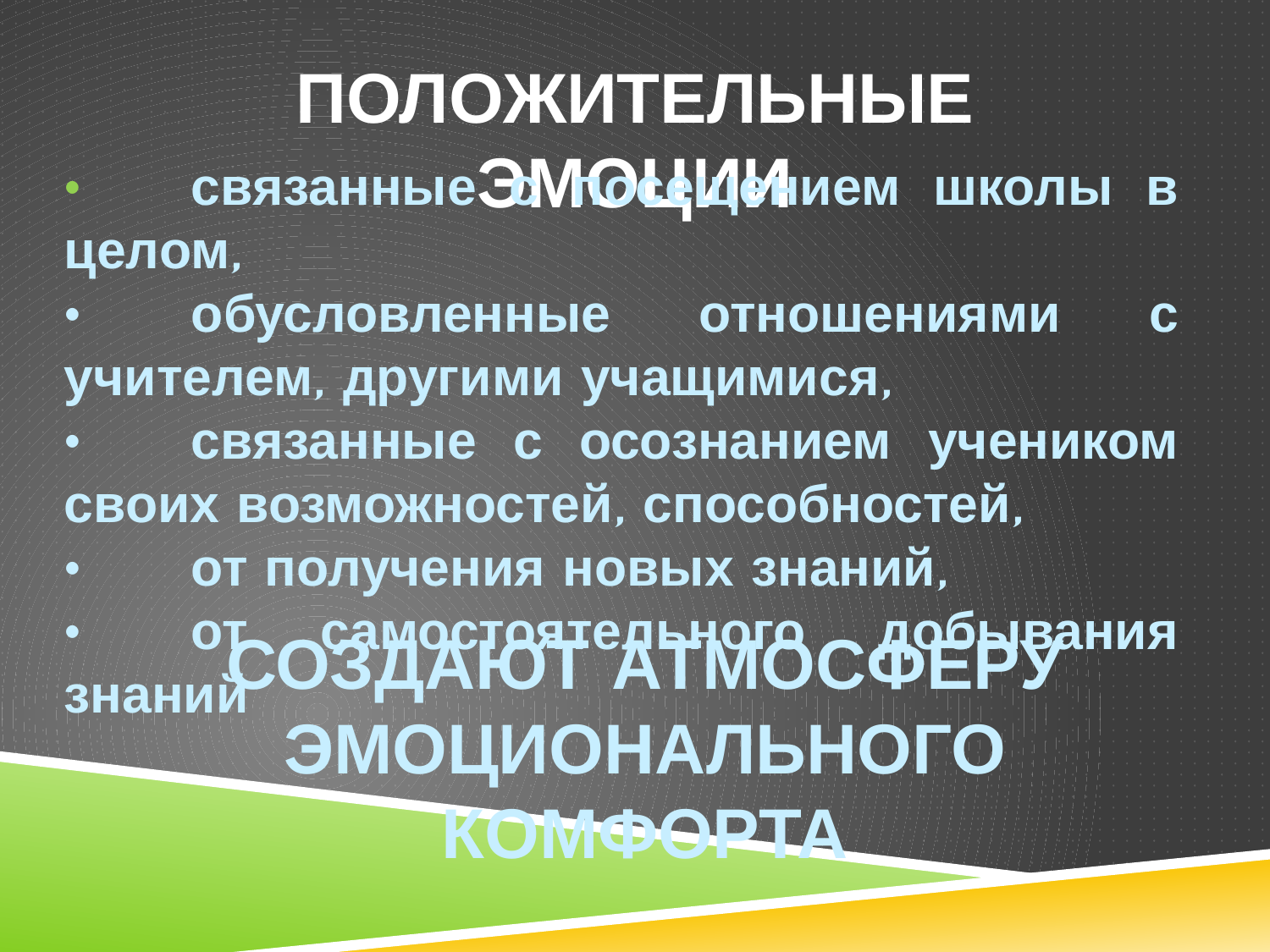

ПОЛОЖИТЕЛЬНЫЕ ЭМОЦИИ
•	связанные с посещением школы в целом,
•	обусловленные отношениями с учителем, другими учащимися,
•	связанные с осознанием учеником своих возможностей, способностей,
•	от получения новых знаний,
•	от самостоятельного добывания знаний
СОЗДАЮТ АТМОСФЕРУ ЭМОЦИОНАЛЬНОГО КОМФОРТА